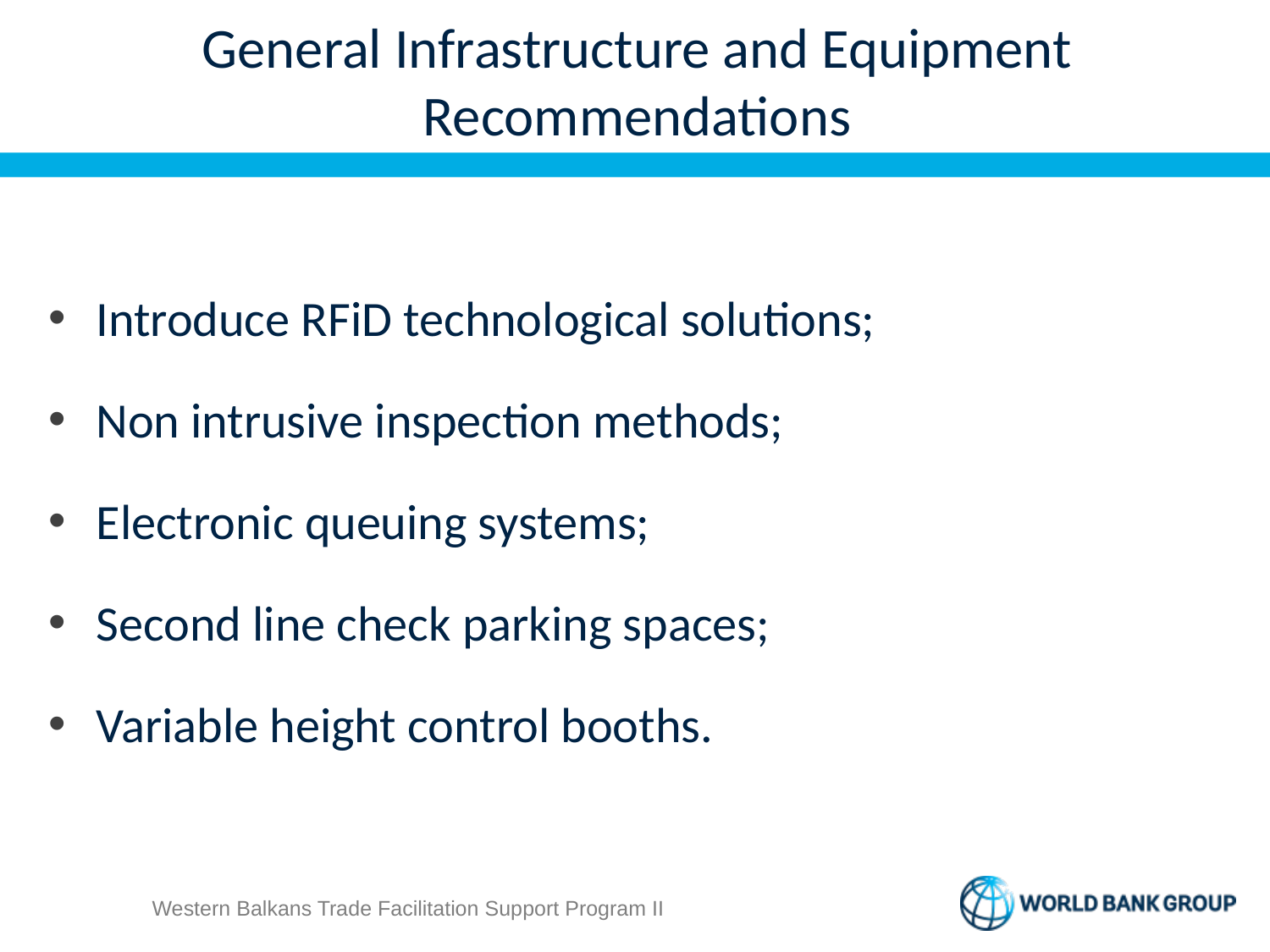

# General Infrastructure and Equipment Recommendations

Introduce RFiD technological solutions;
Non intrusive inspection methods;
Electronic queuing systems;
Second line check parking spaces;
Variable height control booths.
Western Balkans Trade Facilitation Support Program II